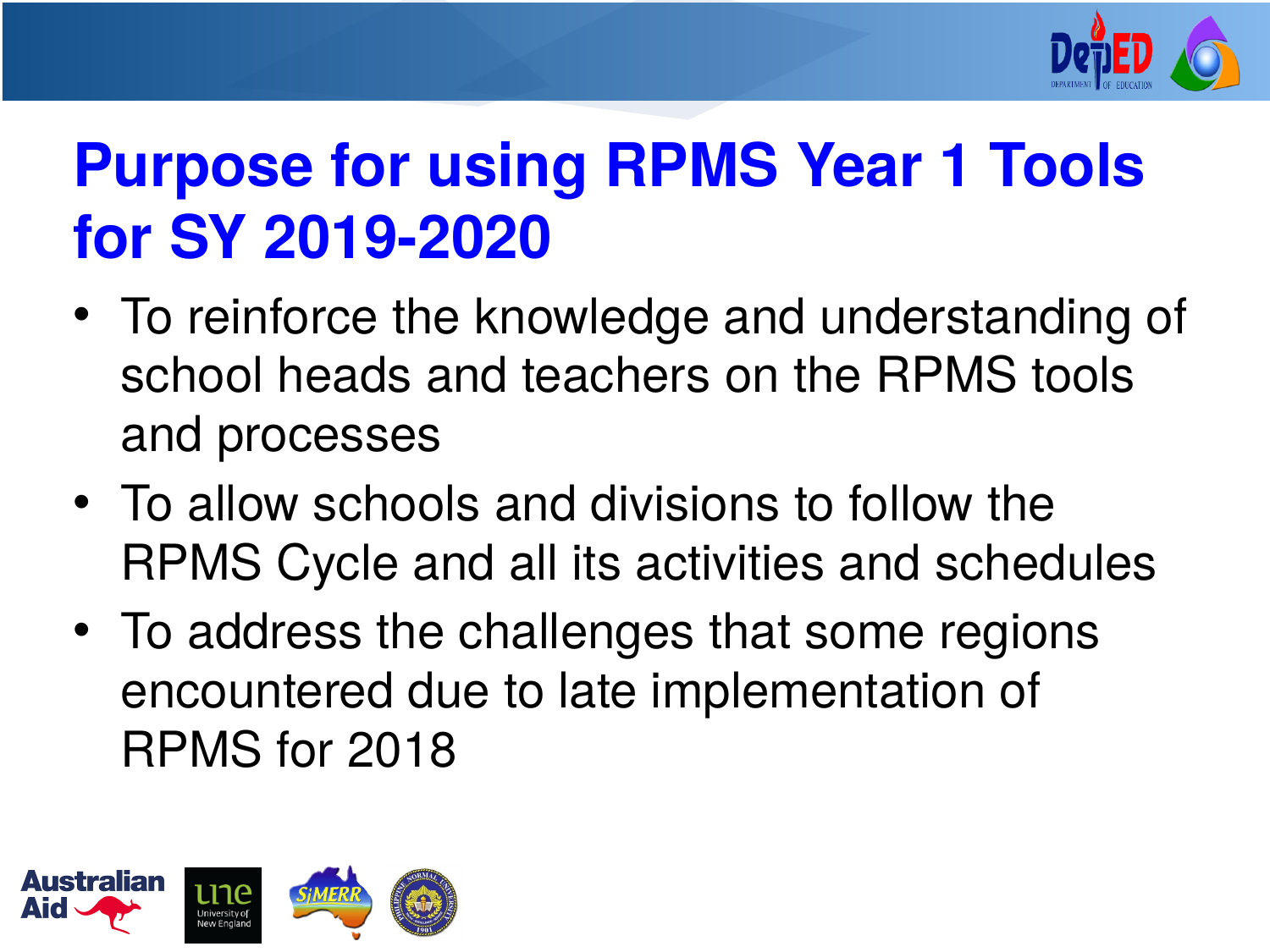

# Purpose for using RPMS Year 1 Tools for SY 2019-2020
To reinforce the knowledge and understanding of school heads and teachers on the RPMS tools and processes
To allow schools and divisions to follow the RPMS Cycle and all its activities and schedules
To address the challenges that some regions encountered due to late implementation of RPMS for 2018